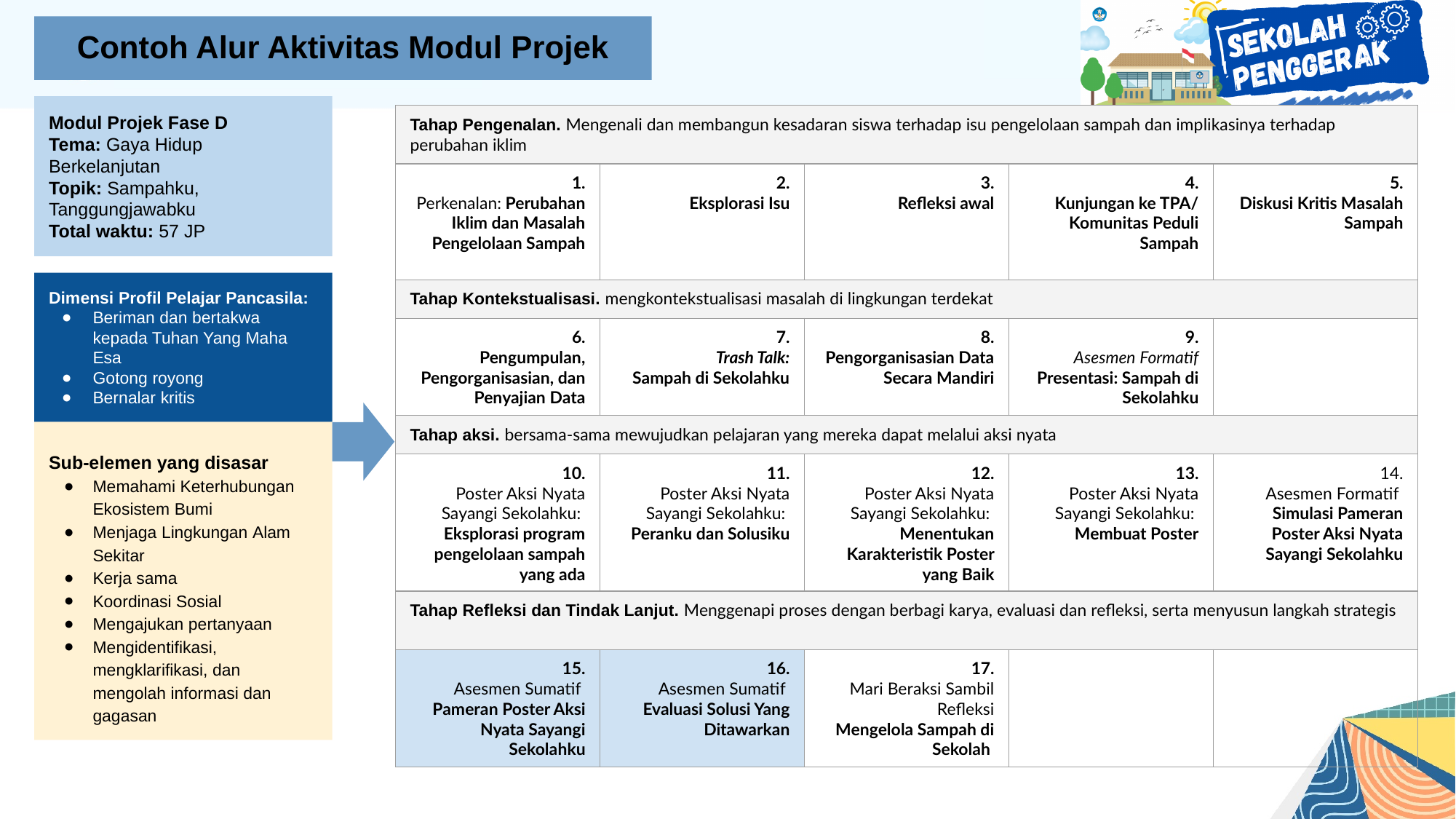

# Contoh Alur Aktivitas Modul Projek
Modul Projek Fase D
Tema: Gaya Hidup Berkelanjutan
Topik: Sampahku, Tanggungjawabku
Total waktu: 57 JP
| Tahap Pengenalan. Mengenali dan membangun kesadaran siswa terhadap isu pengelolaan sampah dan implikasinya terhadap perubahan iklim |  |  |  |  |
| --- | --- | --- | --- | --- |
| 1. Perkenalan: Perubahan Iklim dan Masalah Pengelolaan Sampah | 2. Eksplorasi Isu | 3. Refleksi awal | 4. Kunjungan ke TPA/ Komunitas Peduli Sampah | 5. Diskusi Kritis Masalah Sampah |
| Tahap Kontekstualisasi. mengkontekstualisasi masalah di lingkungan terdekat |  |  |  |  |
| 6. Pengumpulan, Pengorganisasian, dan Penyajian Data | 7. Trash Talk: Sampah di Sekolahku | 8. Pengorganisasian Data Secara Mandiri | 9. Asesmen Formatif Presentasi: Sampah di Sekolahku |  |
| Tahap aksi. bersama-sama mewujudkan pelajaran yang mereka dapat melalui aksi nyata |  |  |  |  |
| 10. Poster Aksi Nyata Sayangi Sekolahku: Eksplorasi program pengelolaan sampah yang ada | 11. Poster Aksi Nyata Sayangi Sekolahku: Peranku dan Solusiku | 12. Poster Aksi Nyata Sayangi Sekolahku: Menentukan Karakteristik Poster yang Baik | 13. Poster Aksi Nyata Sayangi Sekolahku: Membuat Poster | 14. Asesmen Formatif Simulasi Pameran Poster Aksi Nyata Sayangi Sekolahku |
| Tahap Refleksi dan Tindak Lanjut. Menggenapi proses dengan berbagi karya, evaluasi dan refleksi, serta menyusun langkah strategis |  |  |  |  |
| 15. Asesmen Sumatif Pameran Poster Aksi Nyata Sayangi Sekolahku | 16. Asesmen Sumatif Evaluasi Solusi Yang Ditawarkan | 17. Mari Beraksi Sambil Refleksi Mengelola Sampah di Sekolah |  |  |

Dimensi Profil Pelajar Pancasila:
Beriman dan bertakwa kepada Tuhan Yang Maha Esa
Gotong royong
Bernalar kritis

Sub-elemen yang disasar
Memahami Keterhubungan Ekosistem Bumi
Menjaga Lingkungan Alam Sekitar
Kerja sama
Koordinasi Sosial
Mengajukan pertanyaan
Mengidentifikasi, mengklarifikasi, dan mengolah informasi dan gagasan

29